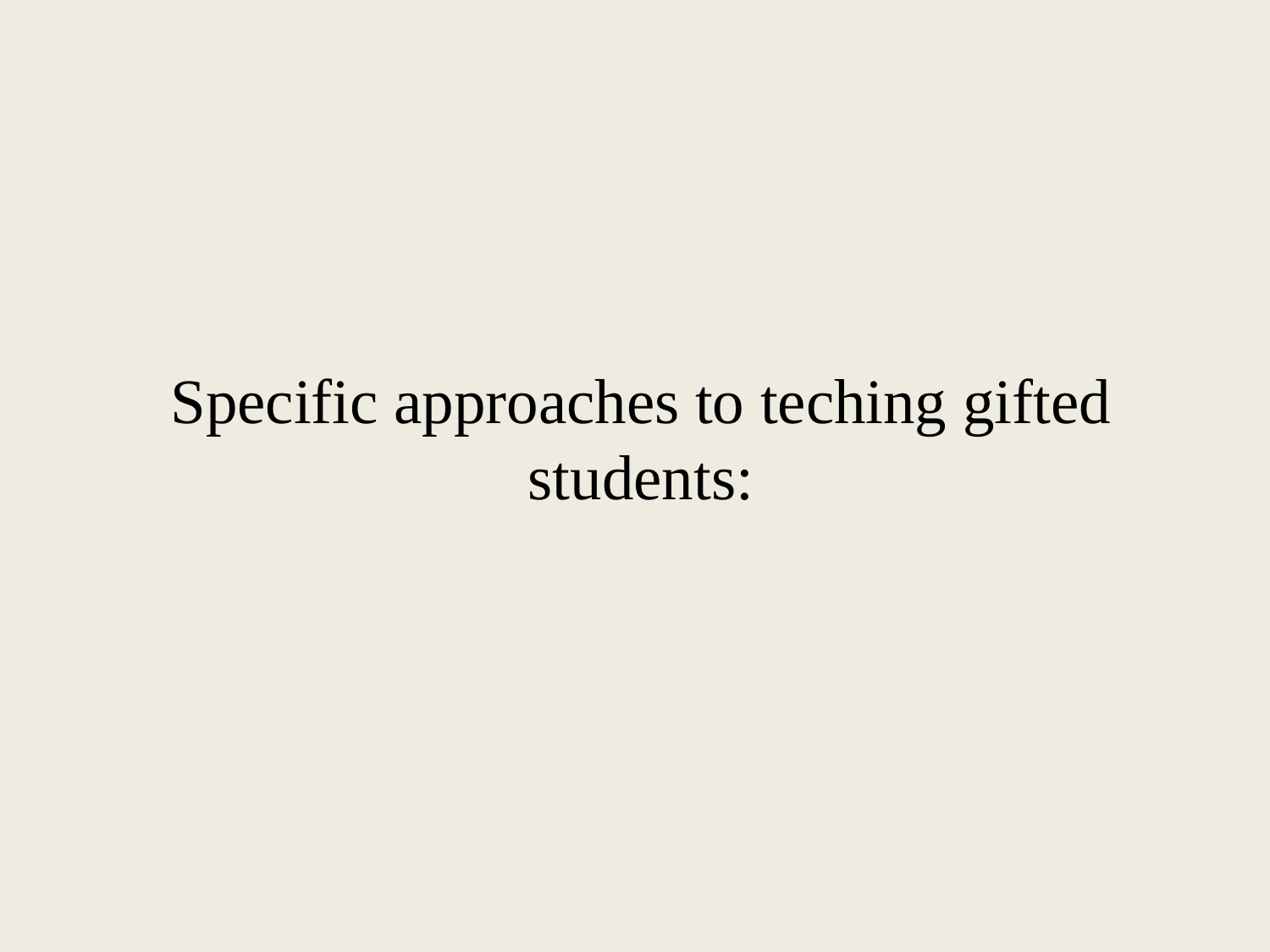

# Specific approaches to teching gifted students: